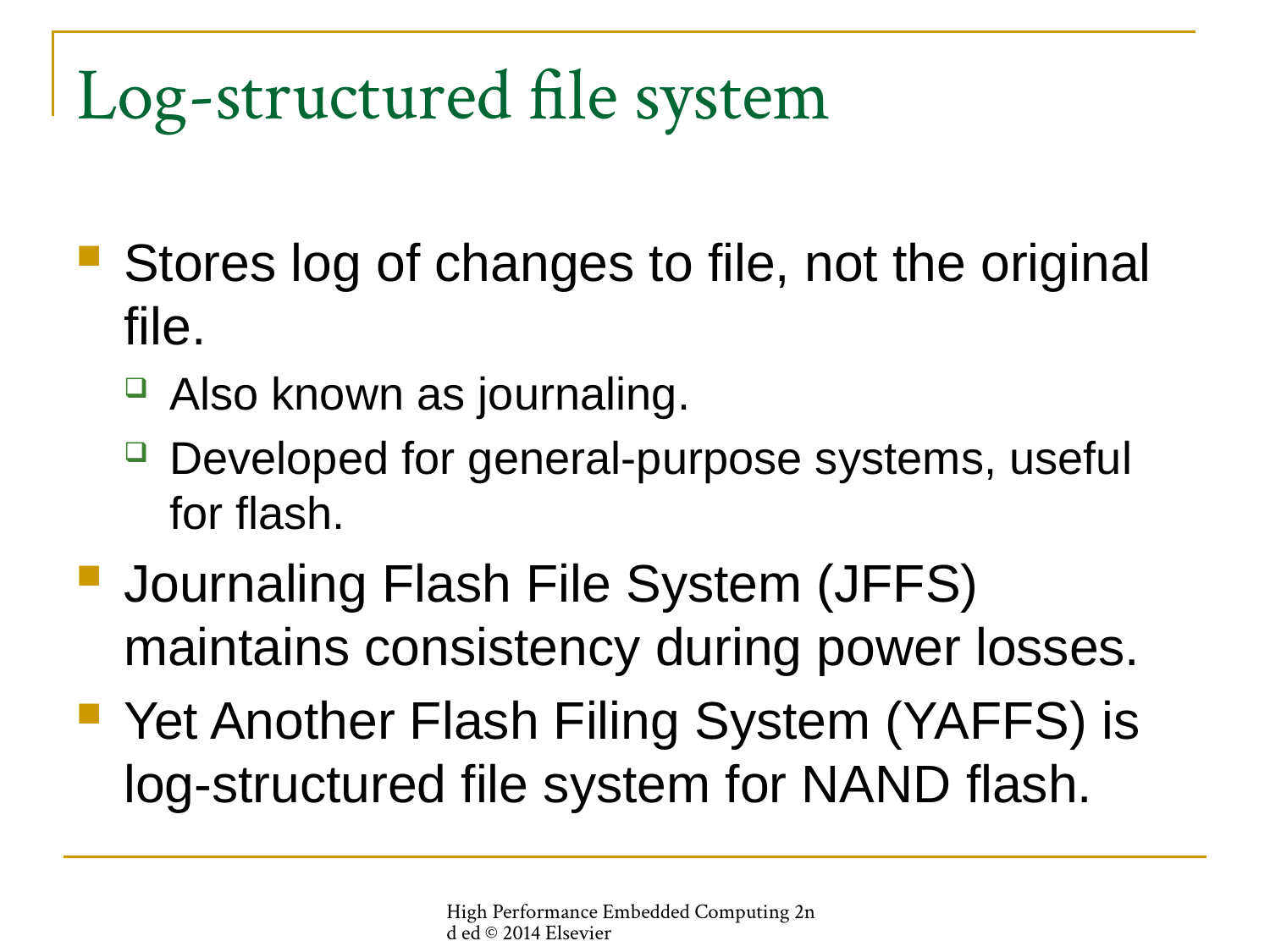

# Log-structured file system
Stores log of changes to file, not the original file.
Also known as journaling.
Developed for general-purpose systems, useful for flash.
Journaling Flash File System (JFFS) maintains consistency during power losses.
Yet Another Flash Filing System (YAFFS) is log-structured file system for NAND flash.
High Performance Embedded Computing 2nd ed © 2014 Elsevier